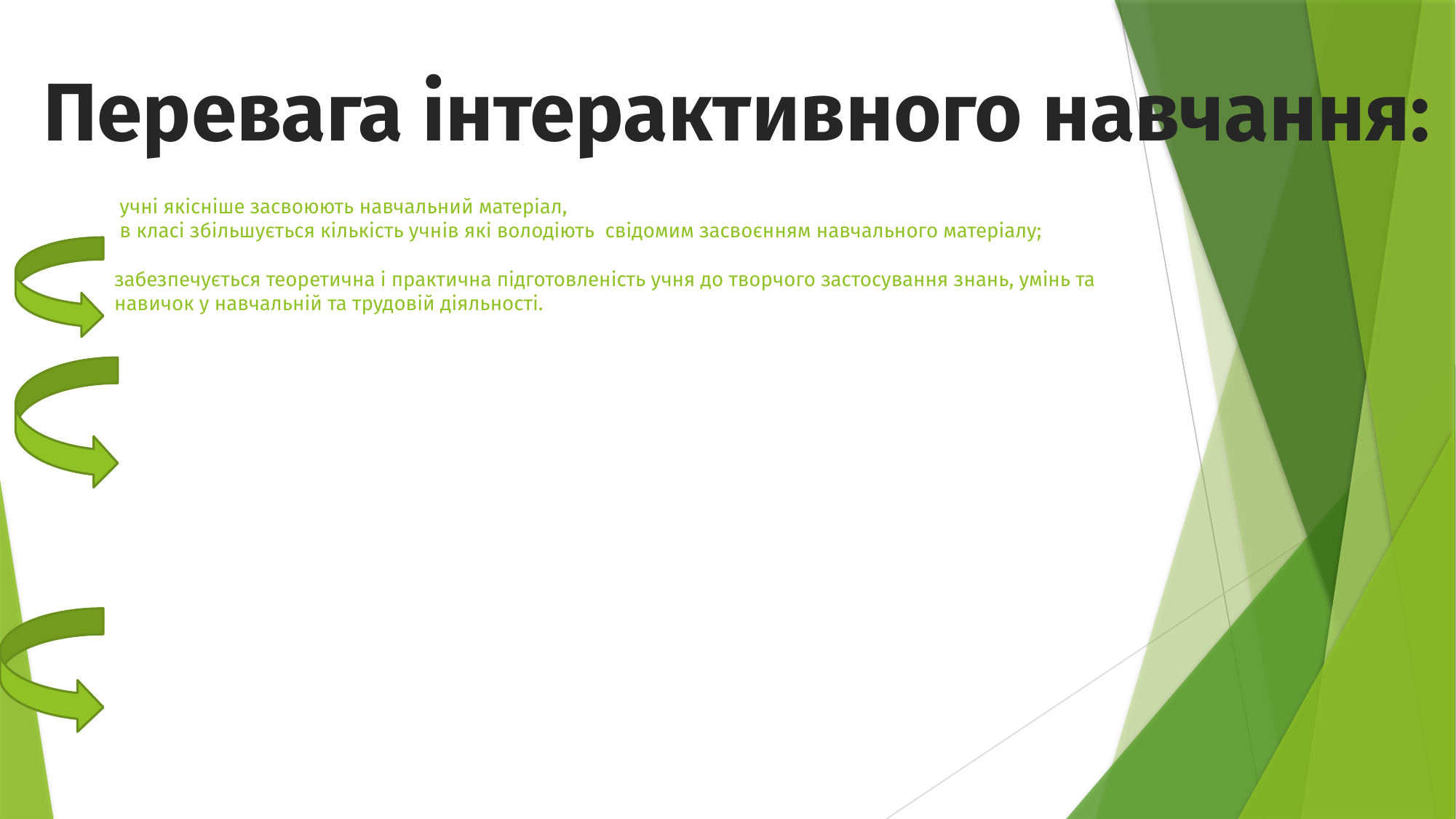

Перевага інтерактивного навчання:
# учні якісніше засвоюють навчальний матеріал, в класі збільшується кількість учнів які володіють  свідомим засвоєнням навчального матеріалу; забезпечується теоретична і практична підготовленість учня до творчого застосування знань, умінь та навичок у навчальній та трудовій діяльності.